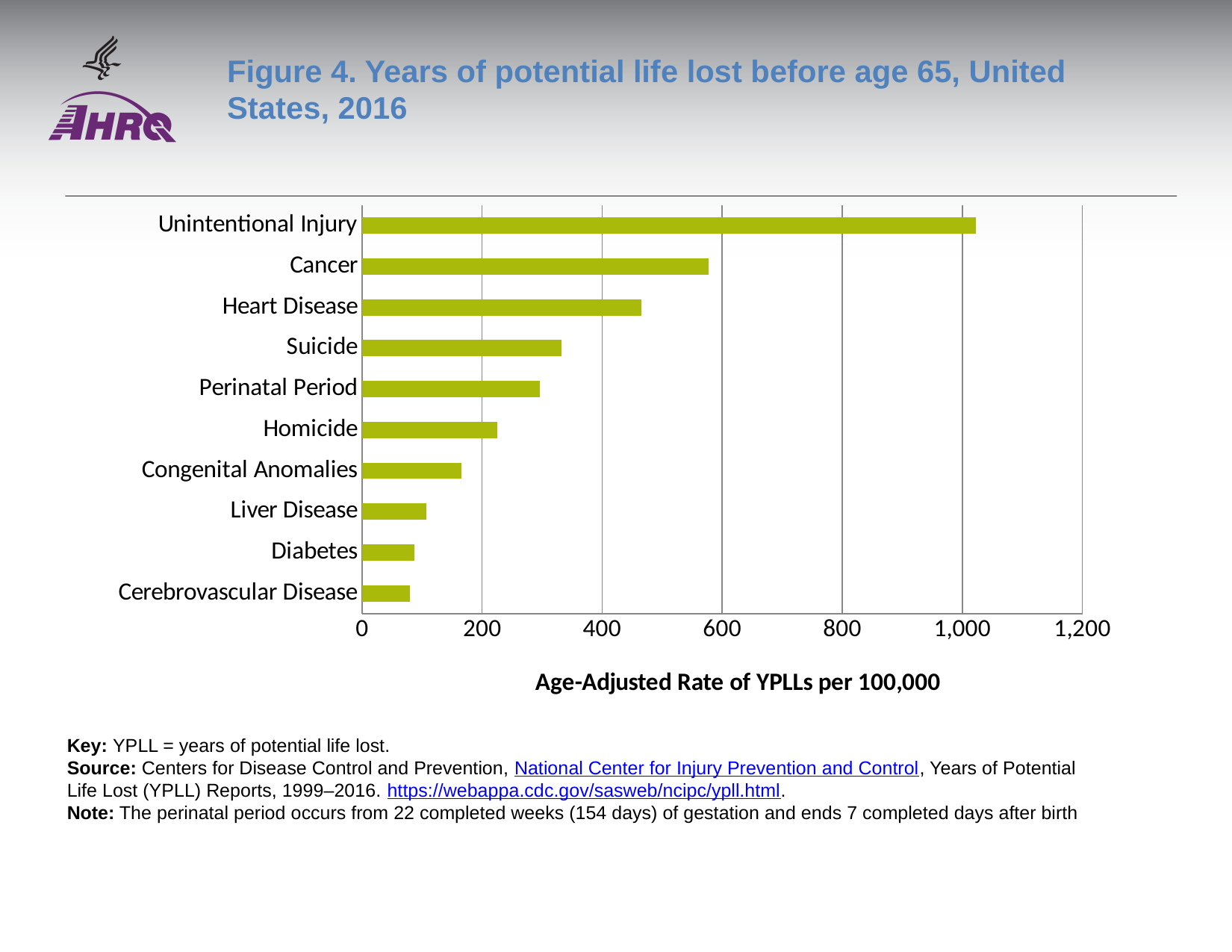

# Figure 4. Years of potential life lost before age 65, United States, 2016

### Chart

| Category | Series 1 |
|---|---|
| Cerebrovascular Disease | 80.14 |
| Diabetes | 87.5 |
| Liver Disease | 106.84 |
| Congenital Anomalies | 165.62 |
| Homicide | 225.38 |
| Perinatal Period | 295.9 |
| Suicide | 332.63 |
| Heart Disease | 465.51 |
| Cancer | 577.88 |
| Unintentional Injury | 1022.1 |
Key: YPLL = years of potential life lost.
Source: Centers for Disease Control and Prevention, National Center for Injury Prevention and Control, Years of Potential Life Lost (YPLL) Reports, 1999–2016. https://webappa.cdc.gov/sasweb/ncipc/ypll.html.
Note: The perinatal period occurs from 22 completed weeks (154 days) of gestation and ends 7 completed days after birth